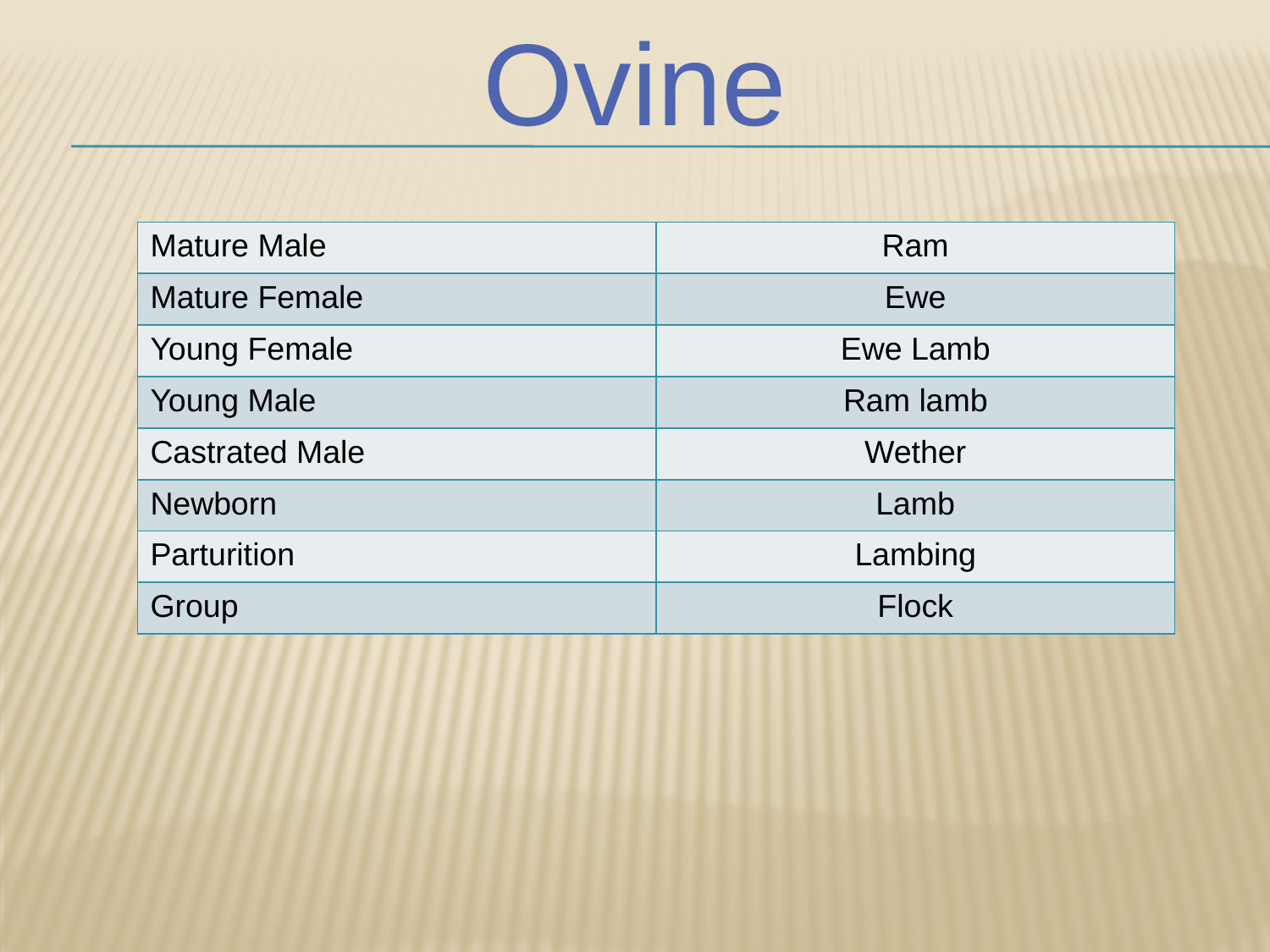

# Ovine
| Mature Male | Ram |
| --- | --- |
| Mature Female | Ewe |
| Young Female | Ewe Lamb |
| Young Male | Ram lamb |
| Castrated Male | Wether |
| Newborn | Lamb |
| Parturition | Lambing |
| Group | Flock |